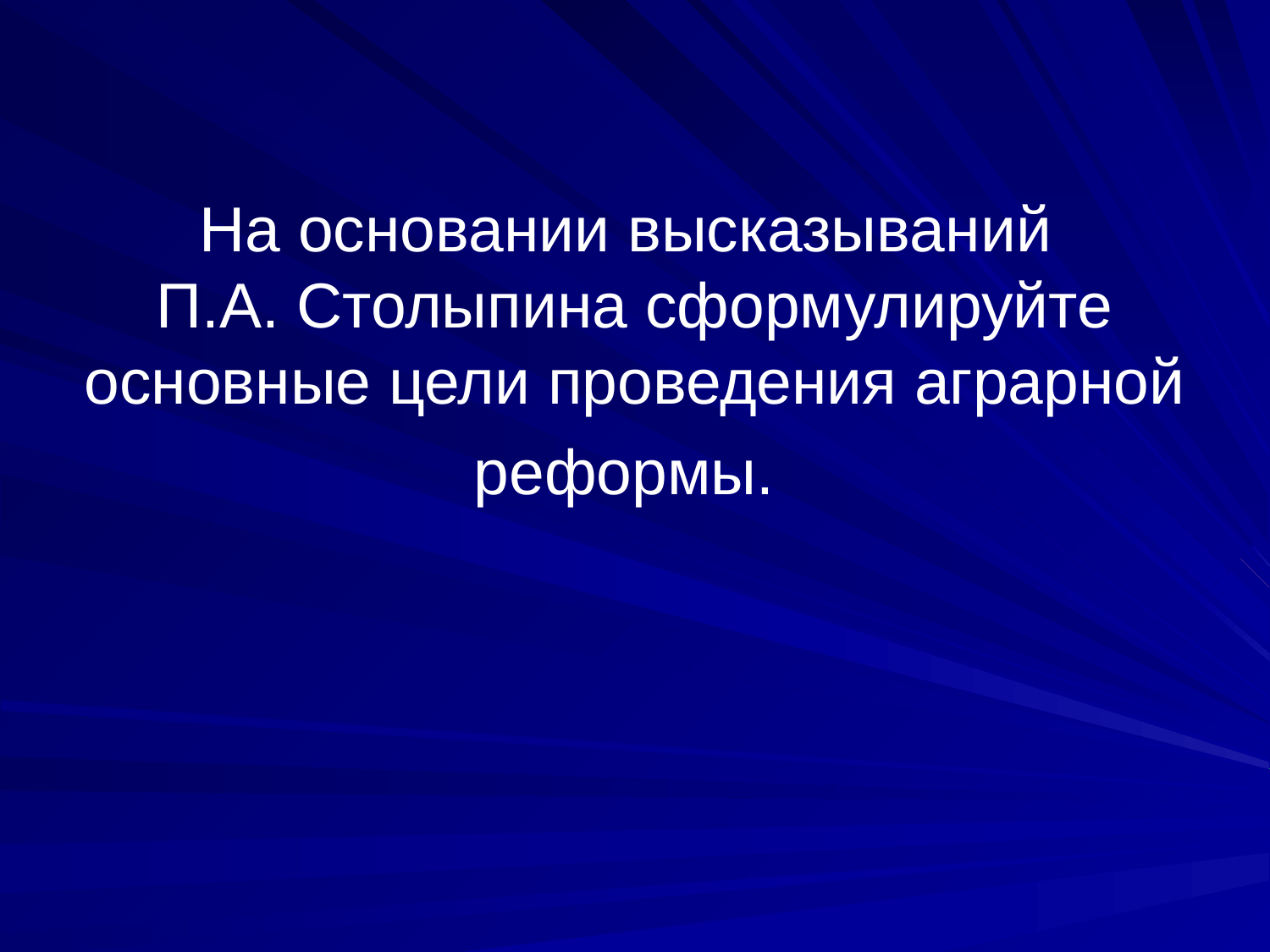

# На основании высказываний П.А. Столыпина сформулируйте основные цели проведения аграрной реформы.